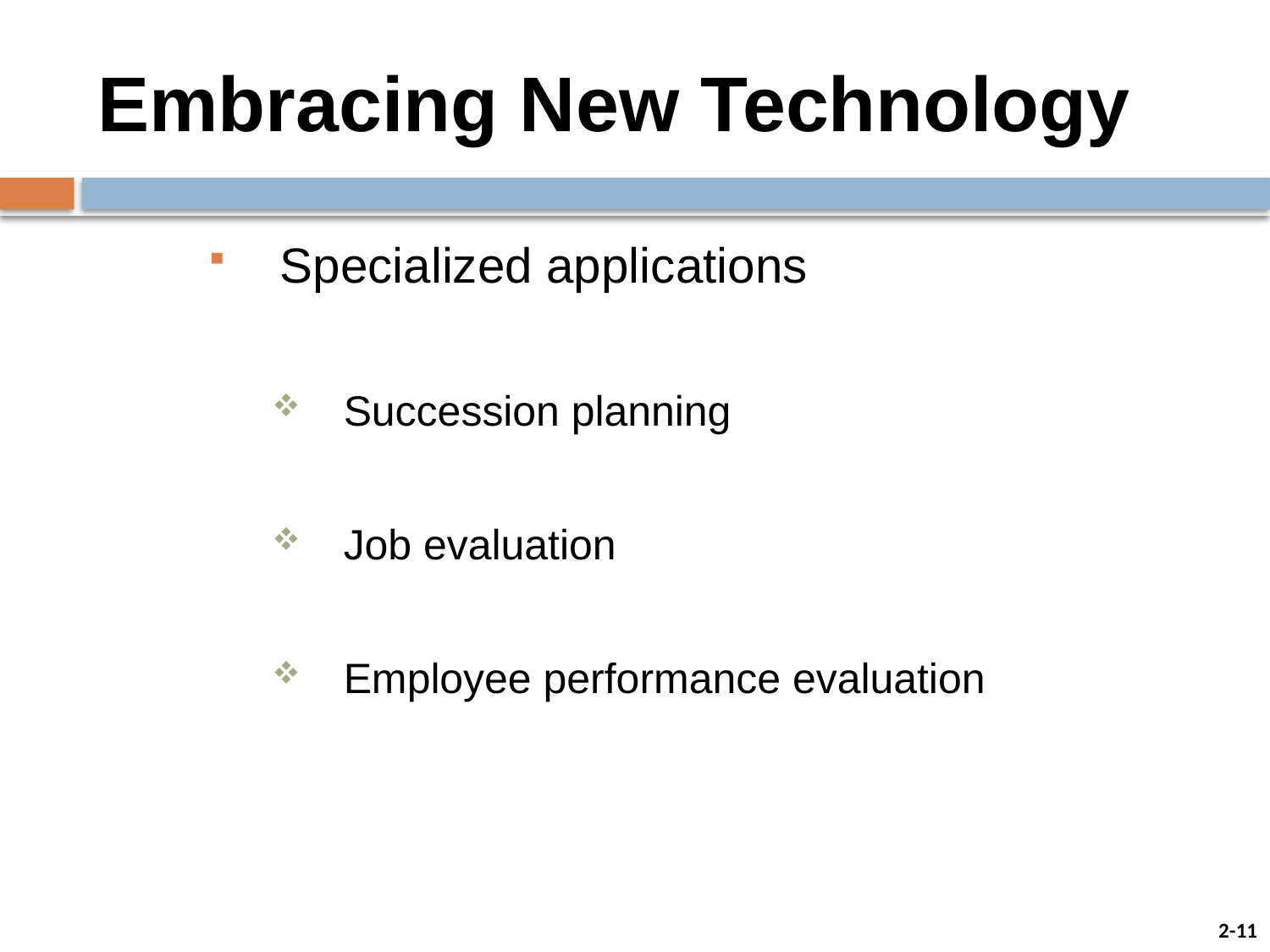

# Embracing New Technology
Specialized applications

Succession planning

Job evaluation

Employee performance evaluation